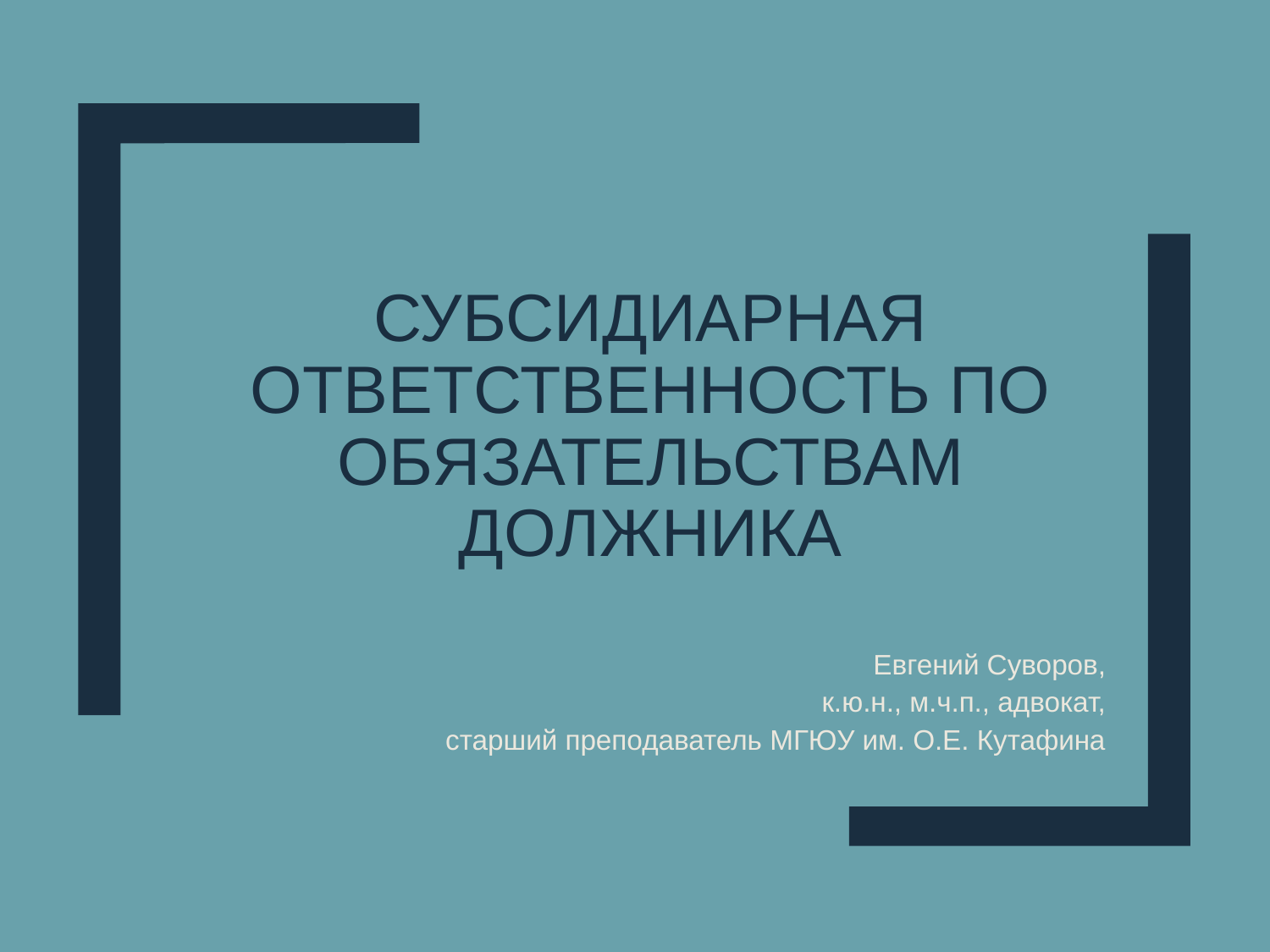

# Субсидиарная ответственность по обязательствам должника
Евгений Суворов,
к.ю.н., м.ч.п., адвокат,
старший преподаватель МГЮУ им. О.Е. Кутафина